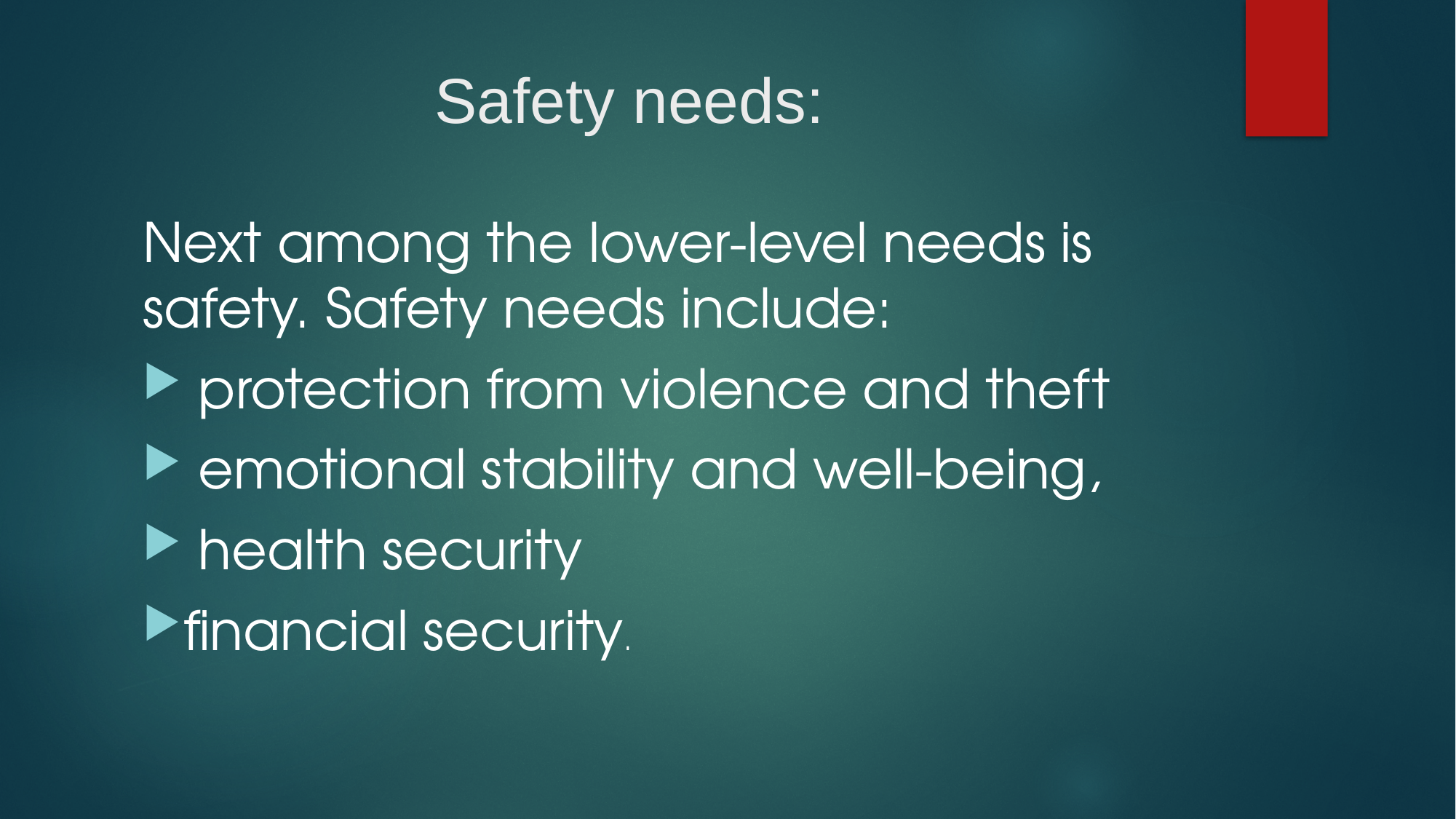

# Safety needs:
Next among the lower-level needs is safety. Safety needs include:
 protection from violence and theft
 emotional stability and well-being,
 health security
financial security.